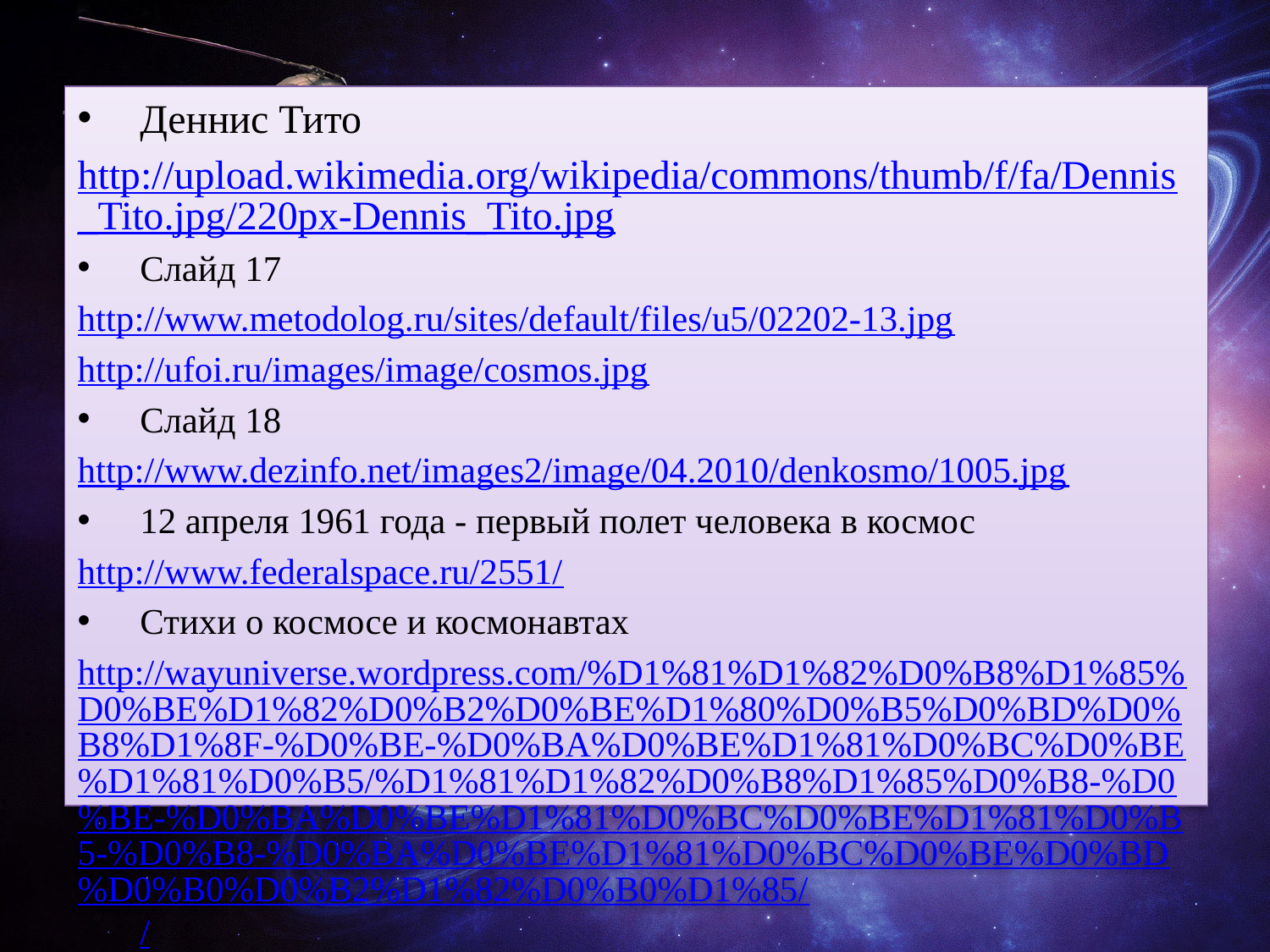

Деннис Тито
http://upload.wikimedia.org/wikipedia/commons/thumb/f/fa/Dennis_Tito.jpg/220px-Dennis_Tito.jpg
Слайд 17
http://www.metodolog.ru/sites/default/files/u5/02202-13.jpg
http://ufoi.ru/images/image/cosmos.jpg
Слайд 18
http://www.dezinfo.net/images2/image/04.2010/denkosmo/1005.jpg
12 апреля 1961 года - первый полет человека в космос
http://www.federalspace.ru/2551/
Стихи о космосе и космонавтах
http://wayuniverse.wordpress.com/%D1%81%D1%82%D0%B8%D1%85%D0%BE%D1%82%D0%B2%D0%BE%D1%80%D0%B5%D0%BD%D0%B8%D1%8F-%D0%BE-%D0%BA%D0%BE%D1%81%D0%BC%D0%BE%D1%81%D0%B5/%D1%81%D1%82%D0%B8%D1%85%D0%B8-%D0%BE-%D0%BA%D0%BE%D1%81%D0%BC%D0%BE%D1%81%D0%B5-%D0%B8-%D0%BA%D0%BE%D1%81%D0%BC%D0%BE%D0%BD%D0%B0%D0%B2%D1%82%D0%B0%D1%85//
Мы придем
http://stihi-klassikov.ru/poems/stihotvoreniya-k-12-aprelya-polyotu-pervogo-kosmonavta-zemli-yuriya-gagarina